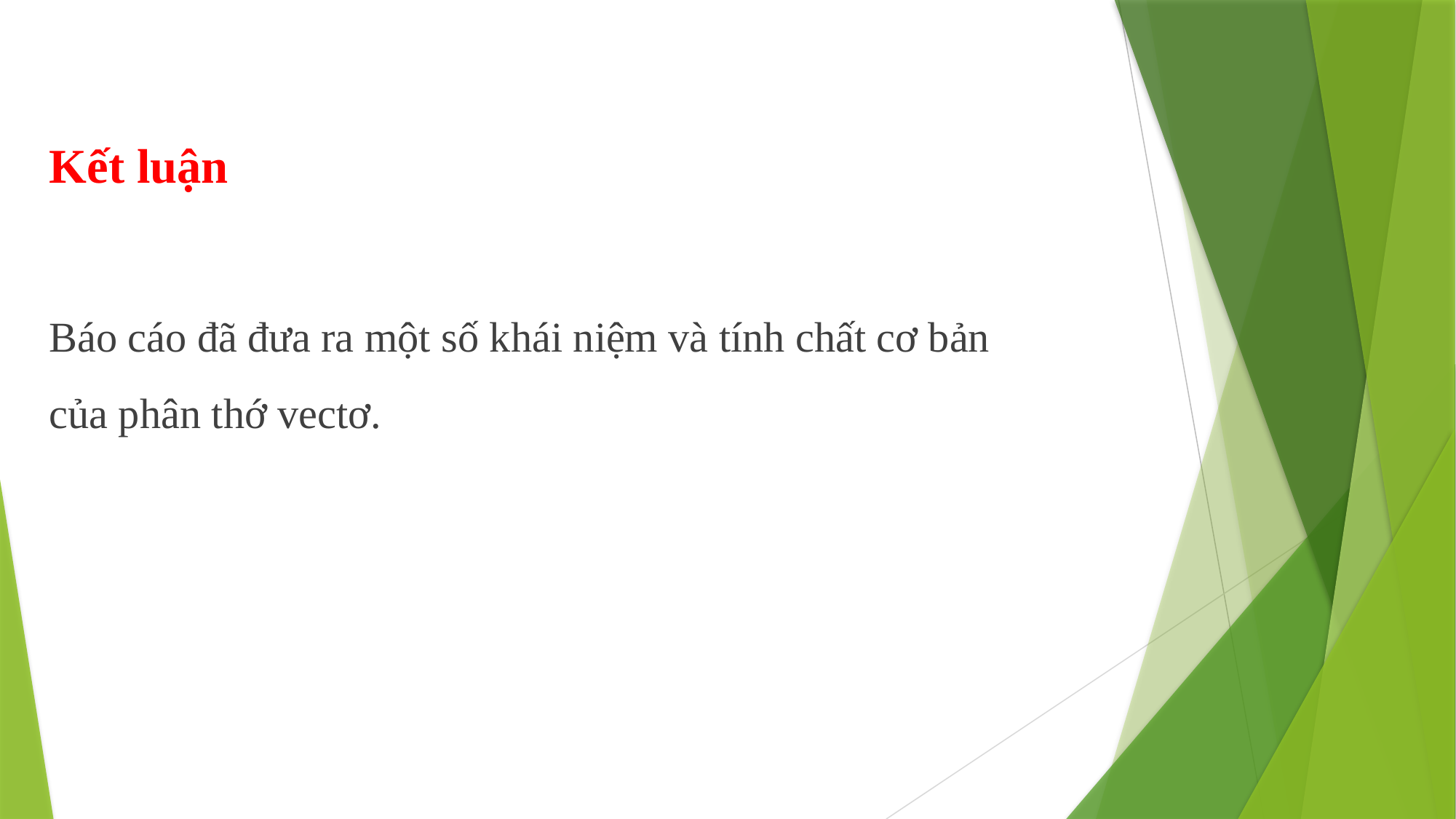

Kết luận

Báo cáo đã đưa ra một số khái niệm và tính chất cơ bản của phân thớ vectơ.